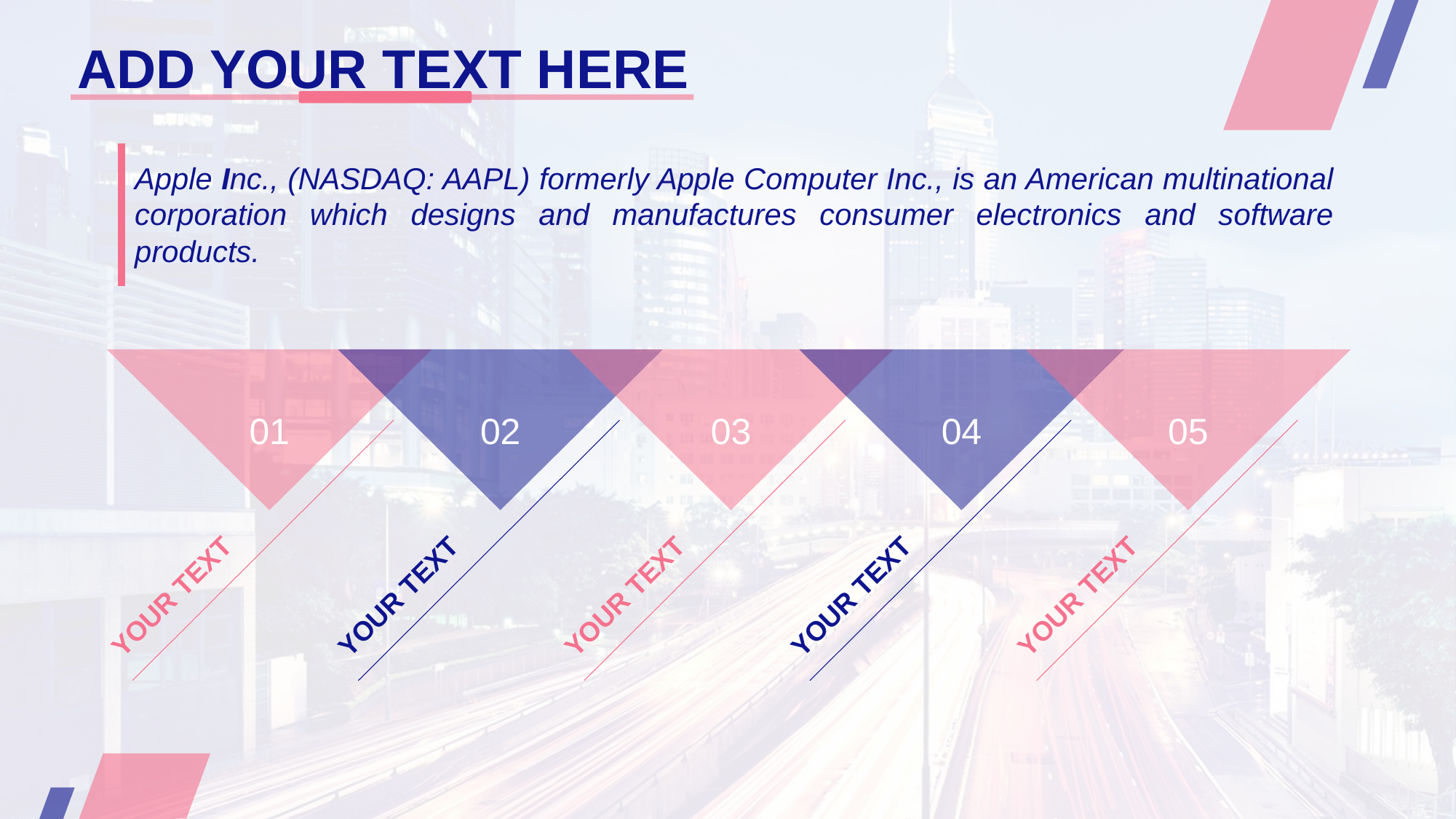

ADD YOUR TEXT HERE

Apple Inc., (NASDAQ: AAPL) formerly Apple Computer Inc., is an American multinational corporation which designs and manufactures consumer electronics and software products.
01
YOUR TEXT
02
YOUR TEXT
03
YOUR TEXT
04
YOUR TEXT
05
YOUR TEXT